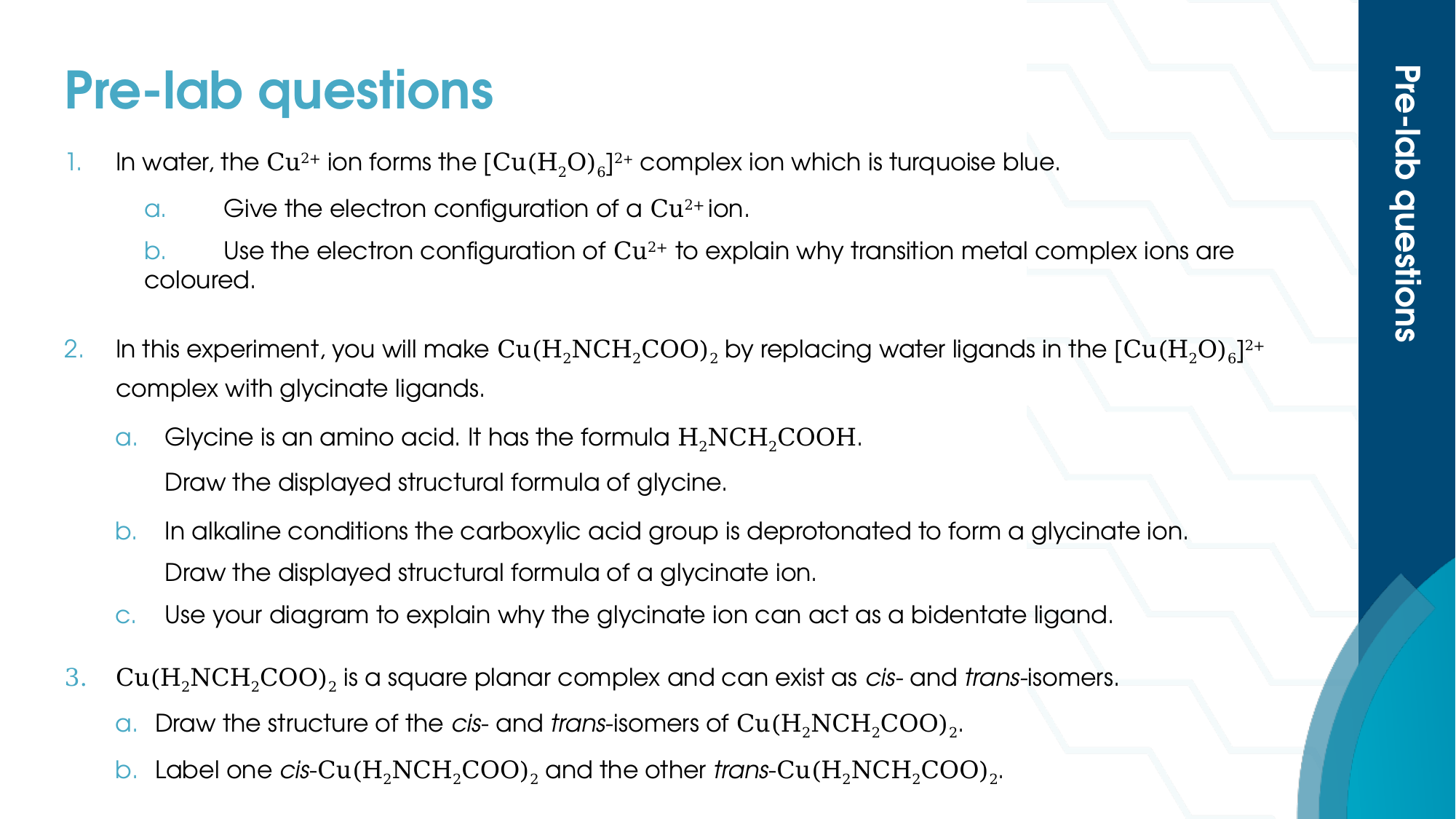

# Pre-lab questions
In water, the Cu2+ ion forms the [Cu(H2O)6]2+ complex ion which is turquoise blue.
	a. 	Give the electron configuration of a Cu2+ ion.
	b. 	Use the electron configuration of Cu2+ to explain why transition metal complex ions are 				coloured.
In this experiment, you will make Cu(H2NCH2COO)2 by replacing water ligands in the [Cu(H2O)6]2+ complex with glycinate ligands.
a.	Glycine is an amino acid. It has the formula H2NCH2COOH.
	Draw the displayed structural formula of glycine.
In alkaline conditions the carboxylic acid group is deprotonated to form a glycinate ion.
		Draw the displayed structural formula of a glycinate ion.
Use your diagram to explain why the glycinate ion can act as a bidentate ligand.
Cu(H2NCH2COO)2 is a square planar complex and can exist as cis- and trans-isomers.
	Draw the structure of the cis- and trans-isomers of Cu(H2NCH2COO)2.
	Label one cis-Cu(H2NCH2COO)2 and the other trans-Cu(H2NCH2COO)2.
Pre-lab questions